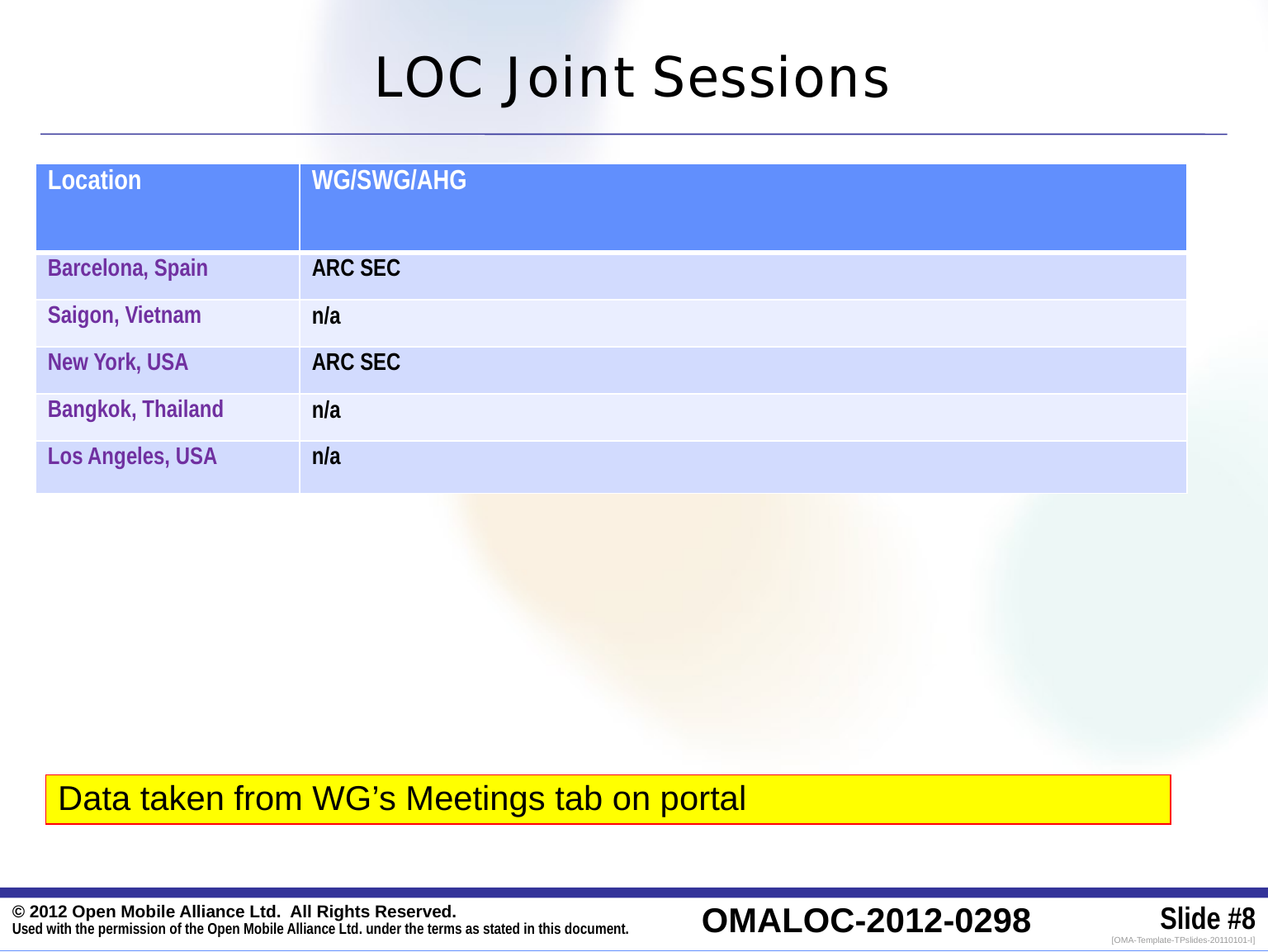

# LOC Joint Sessions
| Location | WG/SWG/AHG |
| --- | --- |
| Barcelona, Spain | ARC SEC |
| Saigon, Vietnam | n/a |
| New York, USA | ARC SEC |
| Bangkok, Thailand | n/a |
| Los Angeles, USA | n/a |
Data taken from WG’s Meetings tab on portal